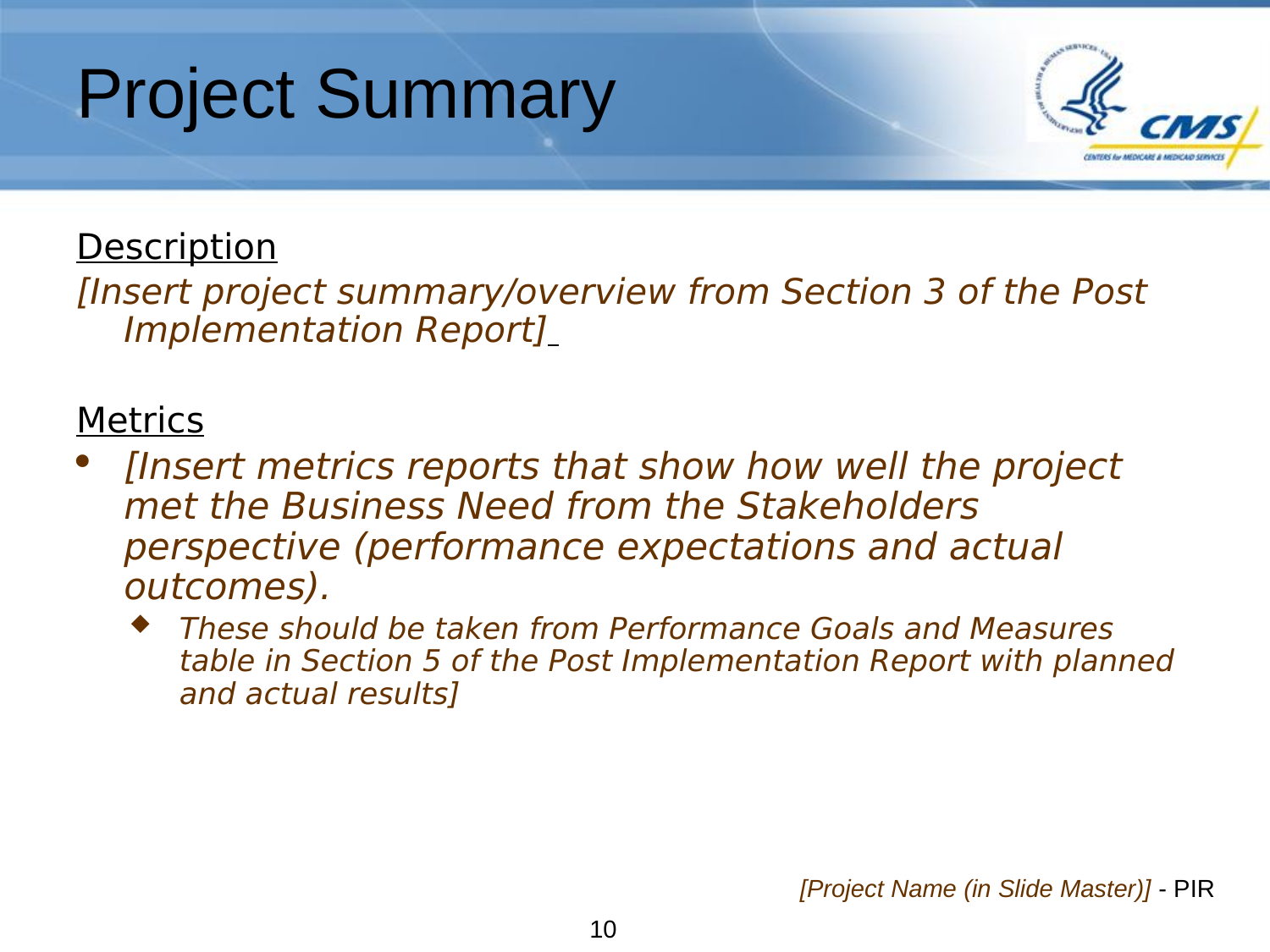

# Project Summary
Description
[Insert project summary/overview from Section 3 of the Post Implementation Report]

Metrics
[Insert metrics reports that show how well the project met the Business Need from the Stakeholders perspective (performance expectations and actual outcomes).
These should be taken from Performance Goals and Measures table in Section 5 of the Post Implementation Report with planned and actual results]

[Project Name (in Slide Master)] - PIR
10